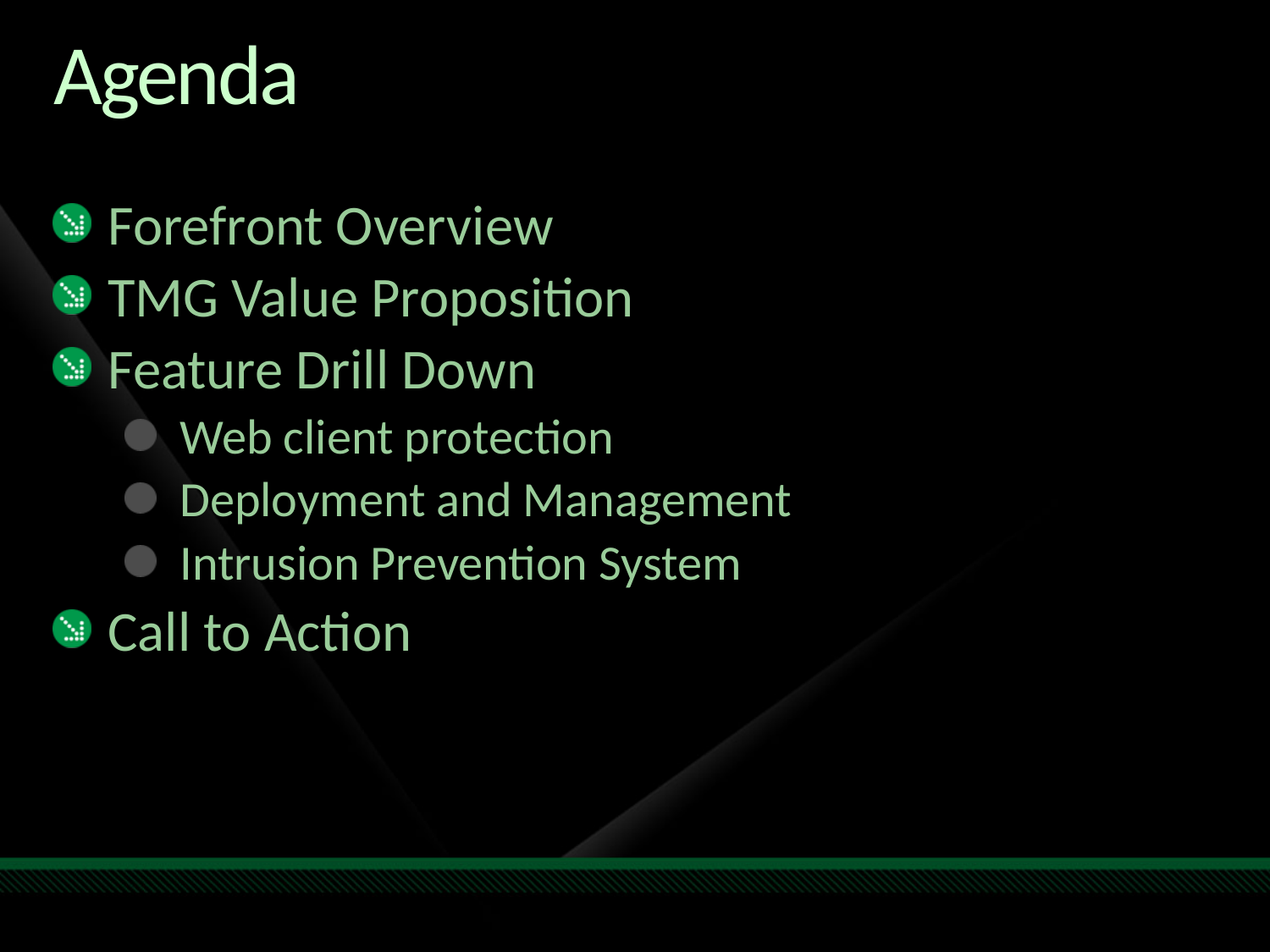

# Agenda
Forefront Overview
TMG Value Proposition
Feature Drill Down
Web client protection
Deployment and Management
Intrusion Prevention System
Call to Action